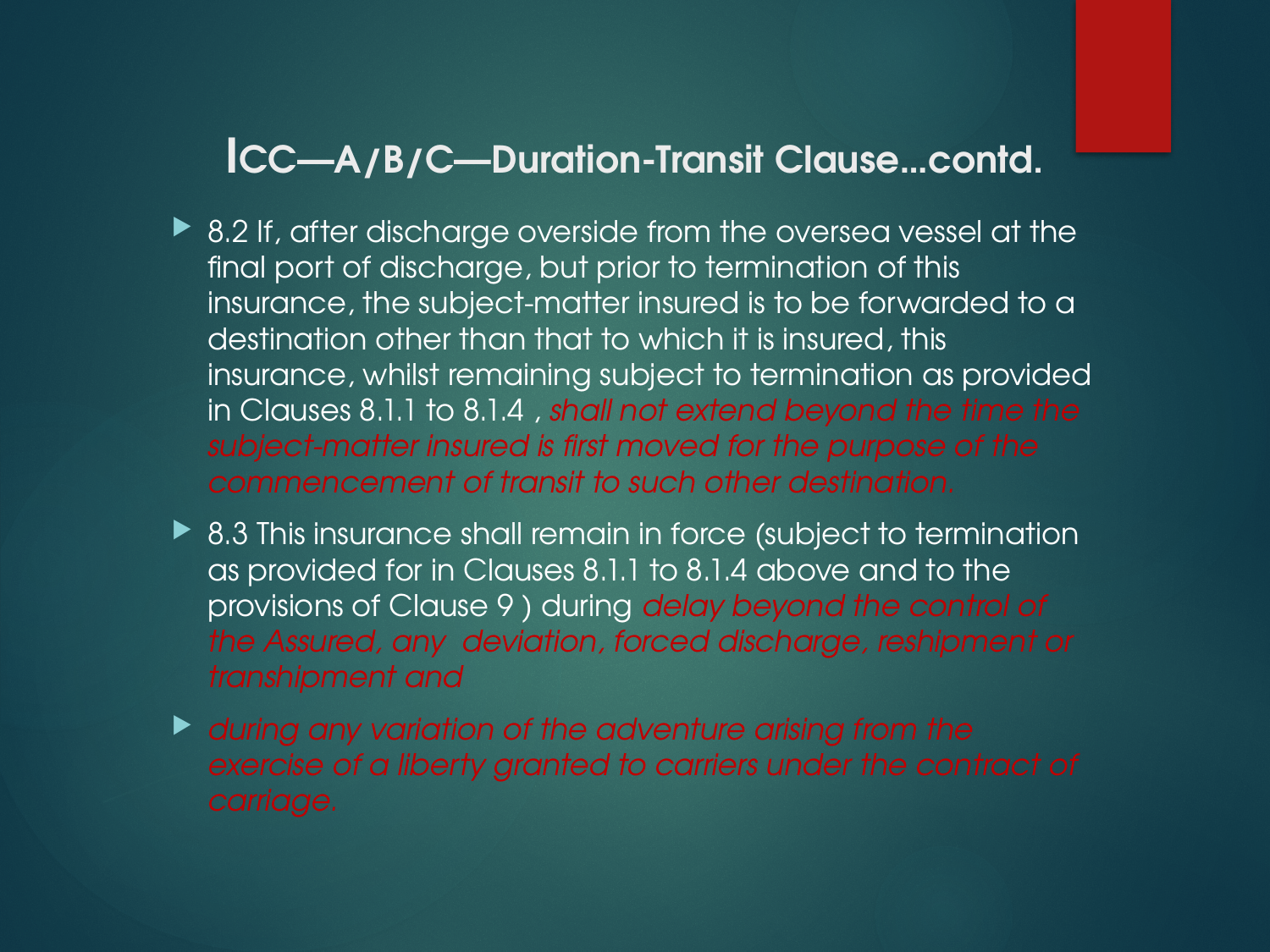

# ICC—A/B/C—Duration-Transit Clause…contd.
8.2 If, after discharge overside from the oversea vessel at the final port of discharge, but prior to termination of this insurance, the subject-matter insured is to be forwarded to a destination other than that to which it is insured, this insurance, whilst remaining subject to termination as provided in Clauses 8.1.1 to 8.1.4 , shall not extend beyond the time the subject-matter insured is first moved for the purpose of the commencement of transit to such other destination.
8.3 This insurance shall remain in force (subject to termination as provided for in Clauses 8.1.1 to 8.1.4 above and to the provisions of Clause 9 ) during delay beyond the control of the Assured, any  deviation, forced discharge, reshipment or transhipment and
during any variation of the adventure arising from the exercise of a liberty granted to carriers under the contract of carriage.